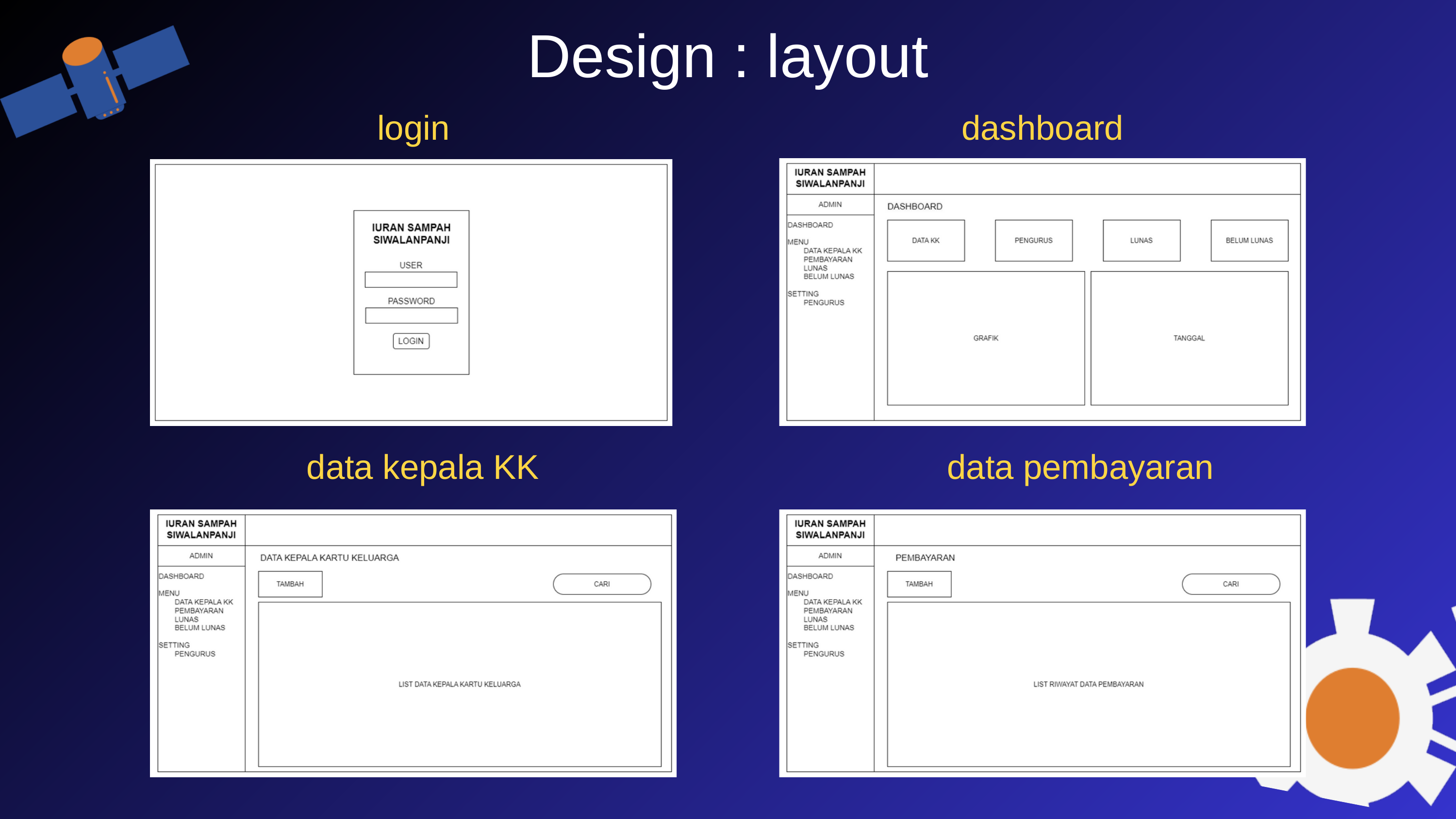

Design : layout
login
dashboard

data kepala KK
data pembayaran